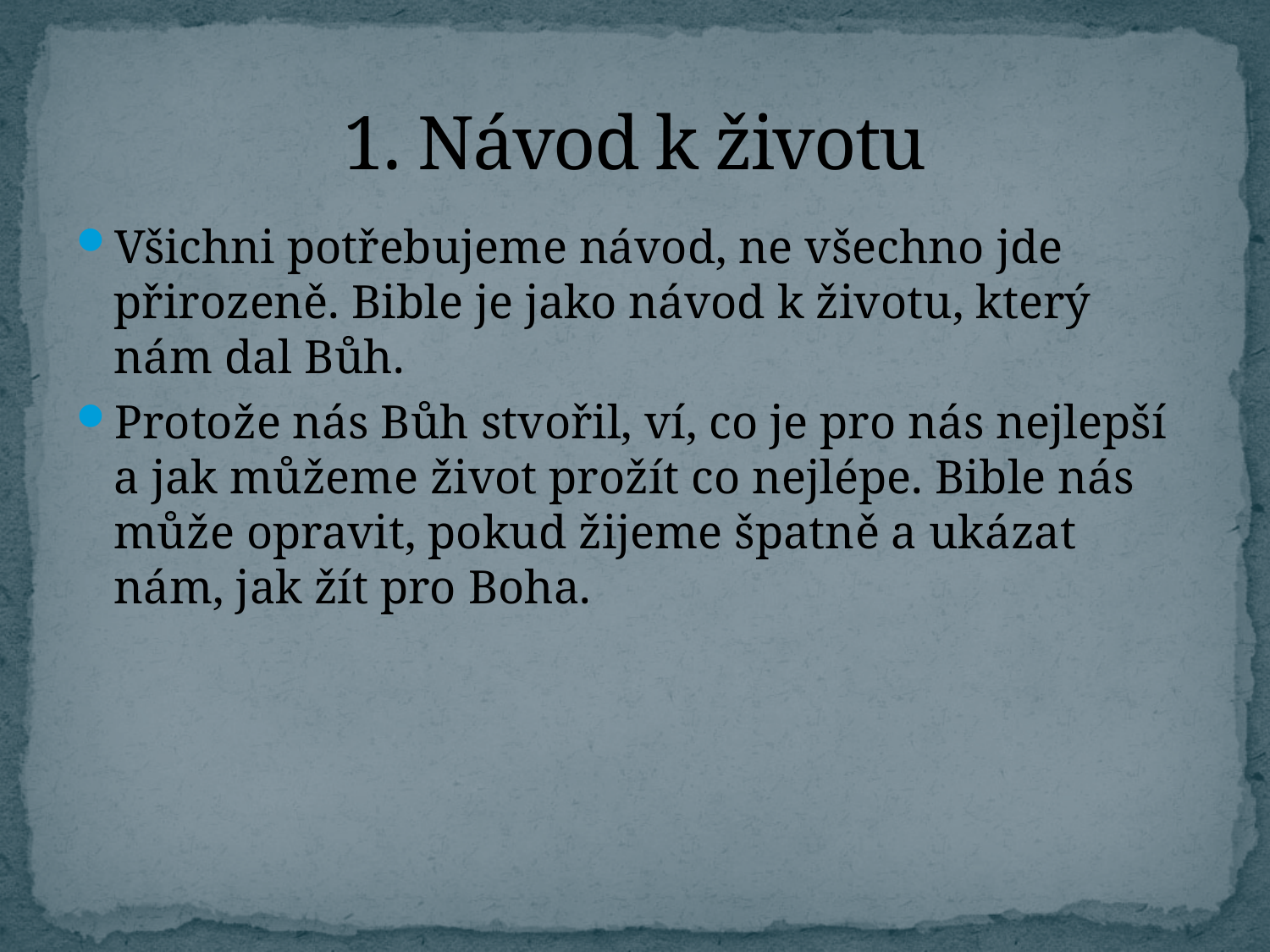

# 1. Návod k životu
Všichni potřebujeme návod, ne všechno jde přirozeně. Bible je jako návod k životu, který nám dal Bůh.
Protože nás Bůh stvořil, ví, co je pro nás nejlepší a jak můžeme život prožít co nejlépe. Bible nás může opravit, pokud žijeme špatně a ukázat nám, jak žít pro Boha.